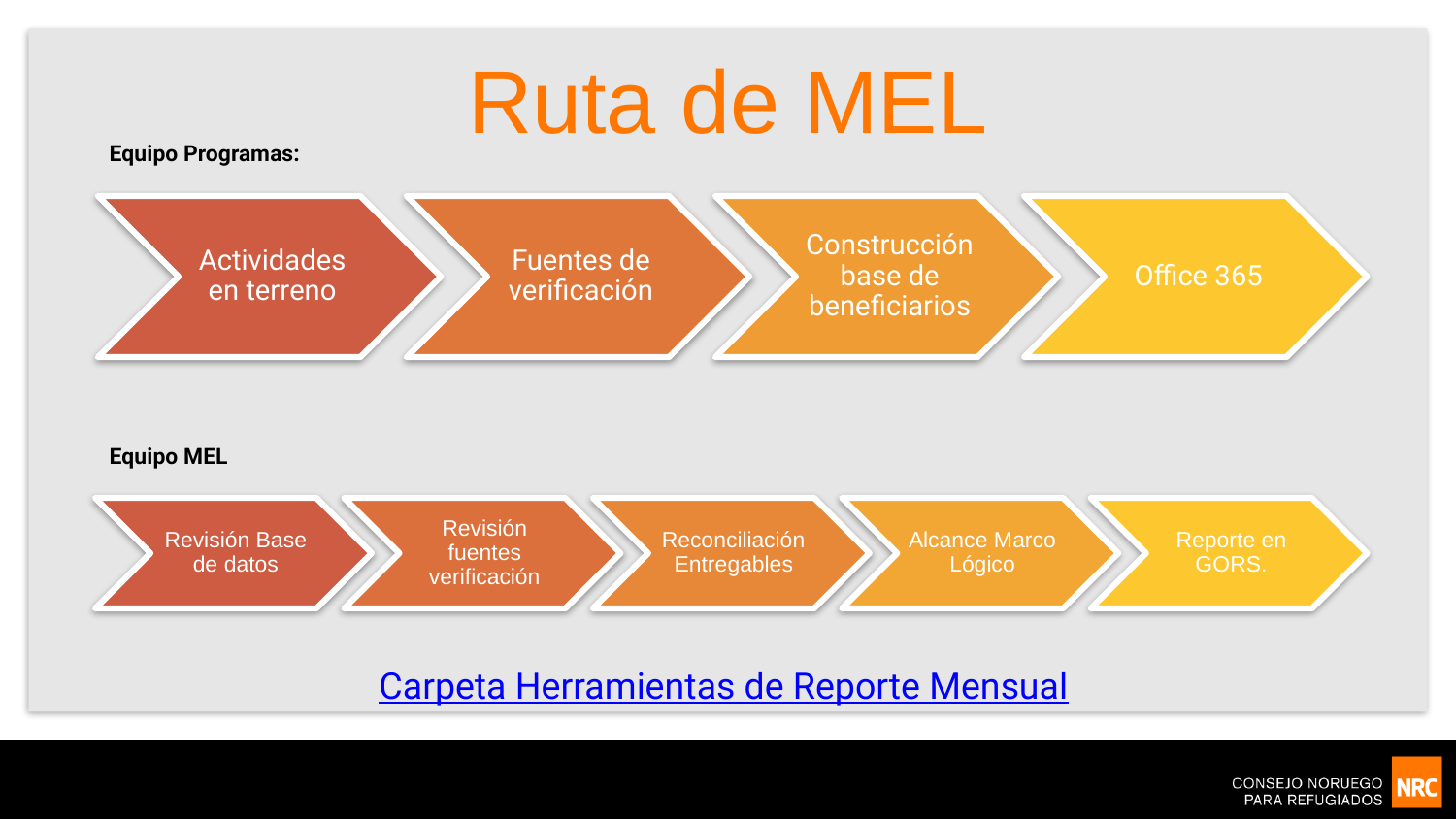

# Ruta de MEL
Equipo Programas:
Actividades en terreno
Fuentes de verificación
Construcción base de beneficiarios
Office 365

Equipo MEL
Revisión Base de datos
Revisión fuentes verificación
Reconciliación Entregables
Alcance Marco Lógico
Reporte en GORS.
Carpeta Herramientas de Reporte Mensual